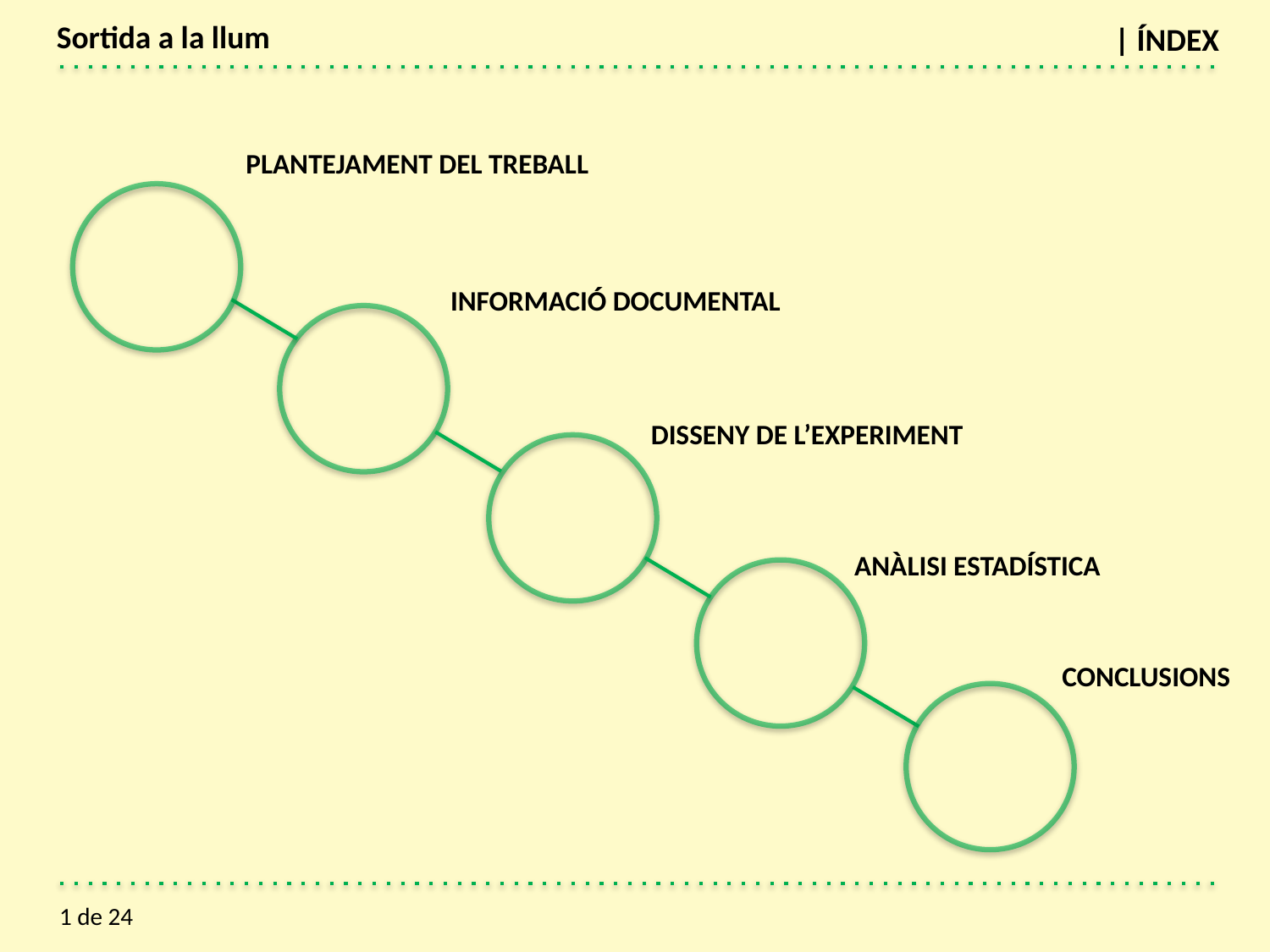

Sortida a la llum
| ÍNDEX
PLANTEJAMENT DEL TREBALL

INFORMACIÓ DOCUMENTAL

DISSENY DE L’EXPERIMENT

ANÀLISI ESTADÍSTICA

CONCLUSIONS

1 de 24